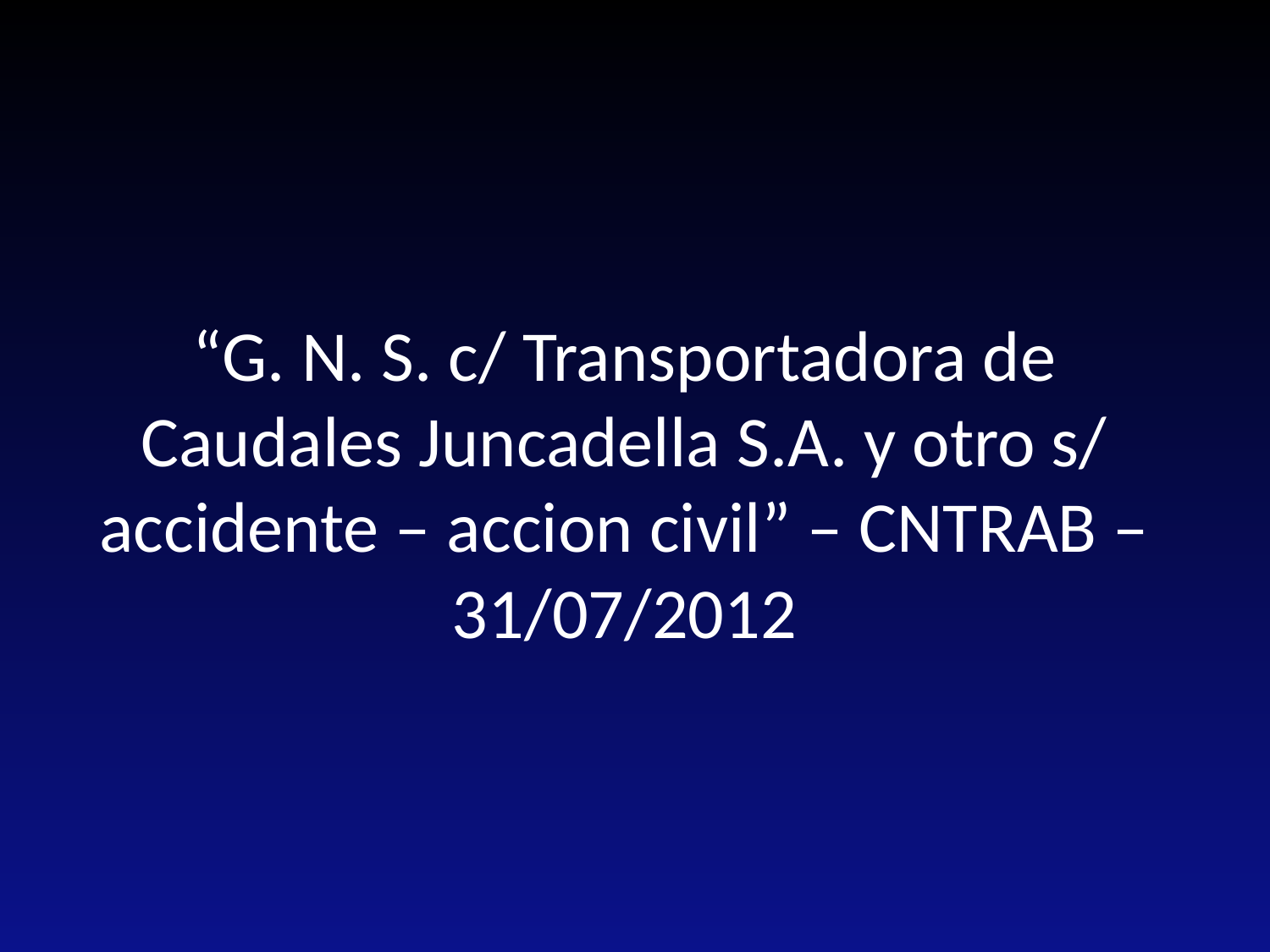

# “G. N. S. c/ Transportadora de Caudales Juncadella S.A. y otro s/ accidente – accion civil” – CNTRAB – 31/07/2012